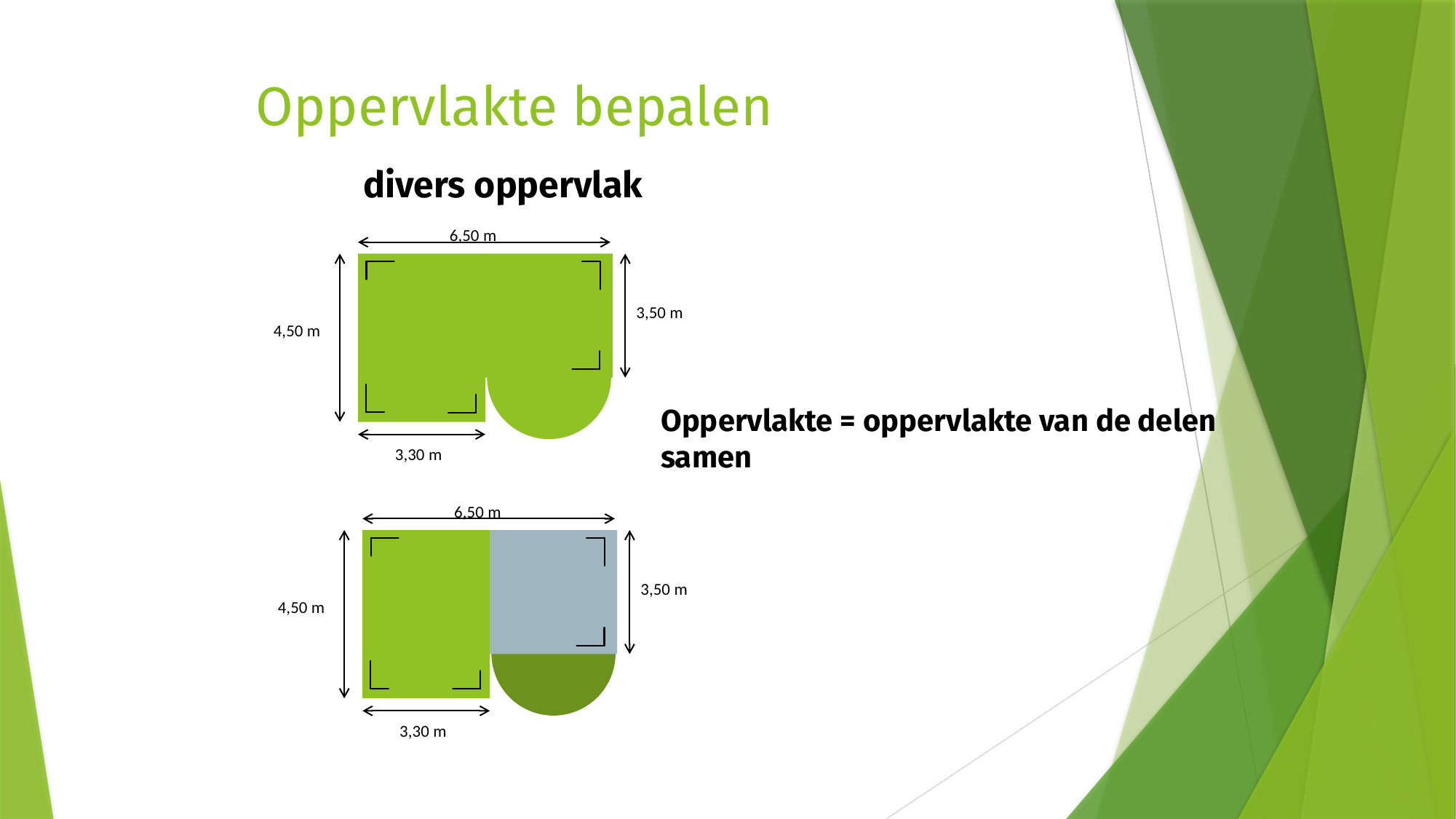

Oppervlakte bepalen
divers oppervlak
6,50 m

3,50 m
4,50 m
3,30 m

Oppervlakte = oppervlakte van de delen samen
6,50 m

3,50 m
4,50 m
3,30 m